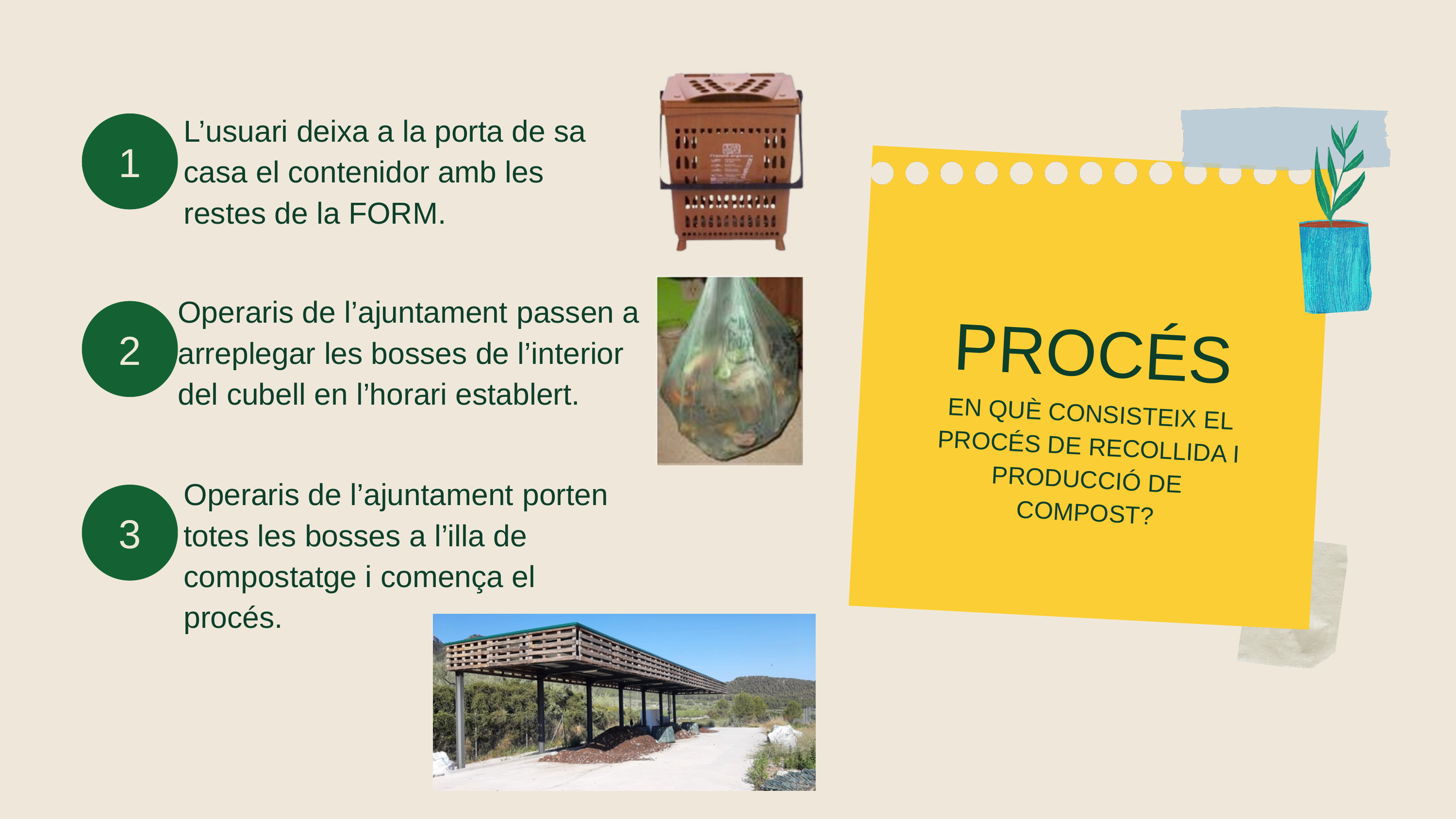

L’usuari deixa a la porta de sa casa el contenidor amb les restes de la FORM.

1

Operaris de l’ajuntament passen a arreplegar les bosses de l’interior del cubell en l’horari establert.

2
PROCÉS
EN QUÈ CONSISTEIX EL PROCÉS DE RECOLLIDA I PRODUCCIÓ DE COMPOST?
Operaris de l’ajuntament porten totes les bosses a l’illa de compostatge i comença el procés.

3